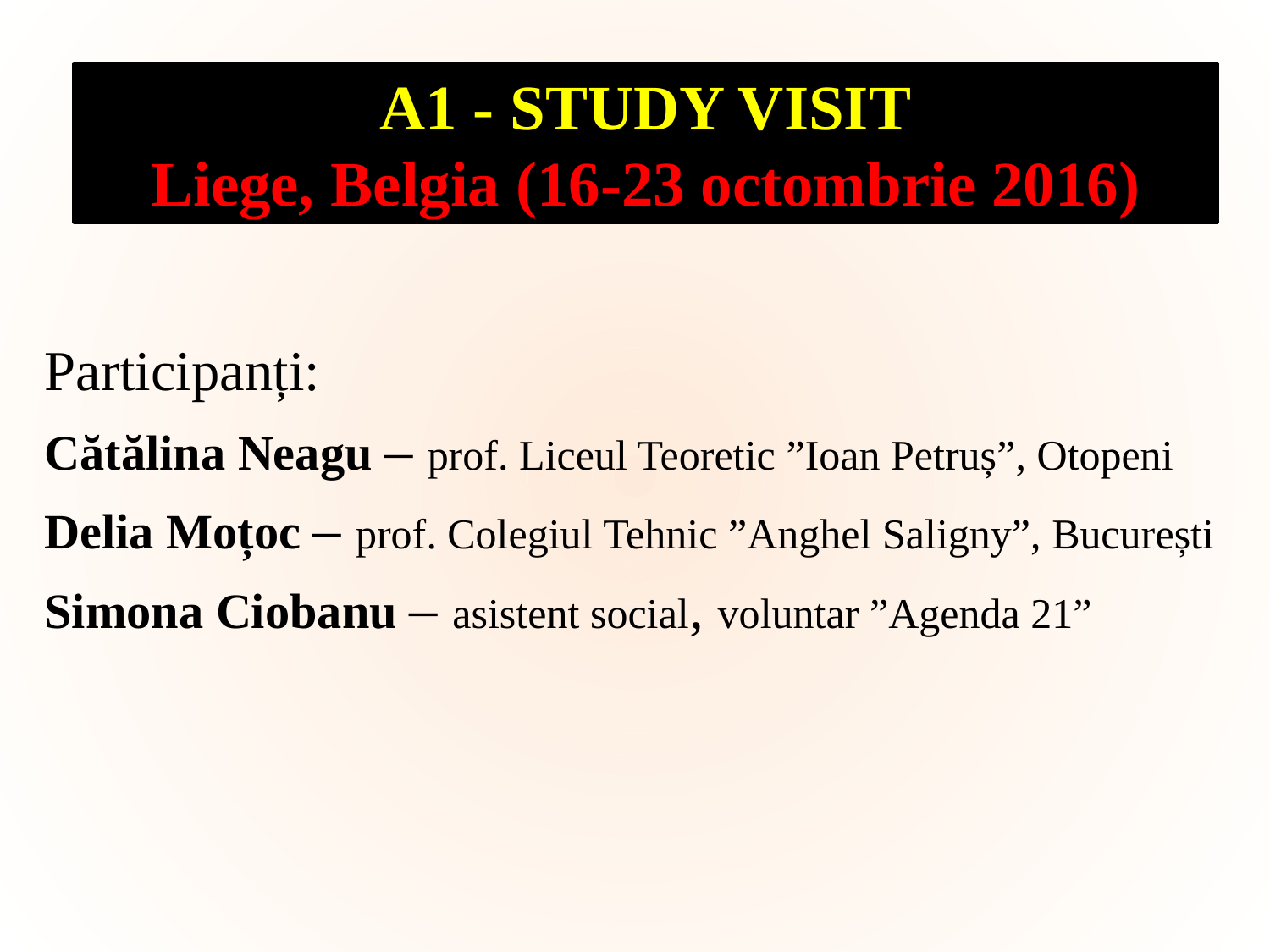

# A1 - STUDY VISIT Liege, Belgia (16-23 octombrie 2016)
Participanți:
Cătălina Neagu – prof. Liceul Teoretic ”Ioan Petruș”, Otopeni
Delia Moțoc – prof. Colegiul Tehnic ”Anghel Saligny”, București
Simona Ciobanu – asistent social, voluntar ”Agenda 21”